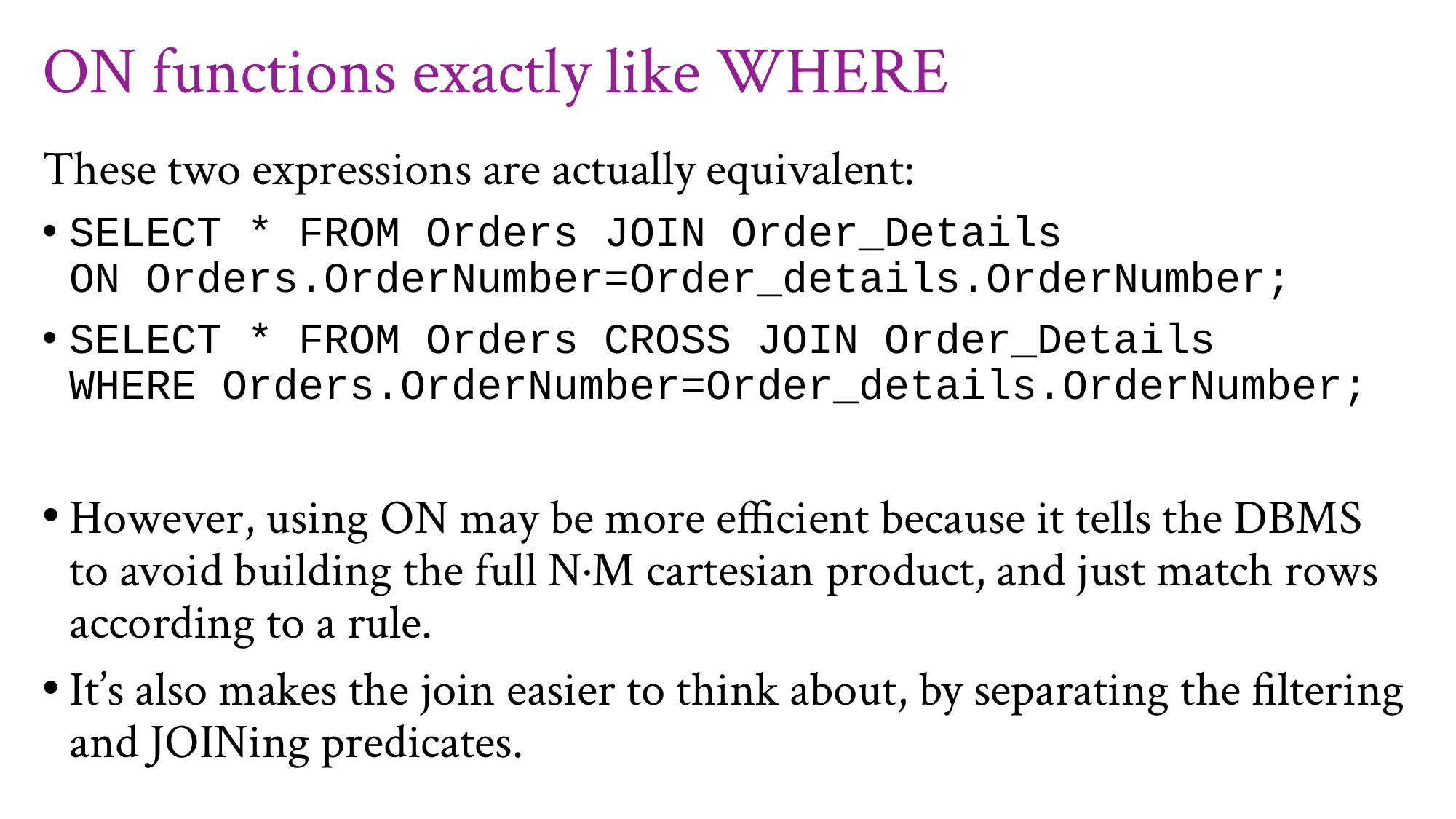

# ON functions exactly like WHERE
These two expressions are actually equivalent:
SELECT * FROM Orders JOIN Order_Details
ON Orders.OrderNumber=Order_details.OrderNumber;
SELECT * FROM Orders CROSS JOIN Order_Details
WHERE Orders.OrderNumber=Order_details.OrderNumber;

However, using ON may be more efficient because it tells the DBMS to avoid building the full N·M cartesian product, and just match rows according to a rule.
It’s also makes the join easier to think about, by separating the filtering and JOINing predicates.